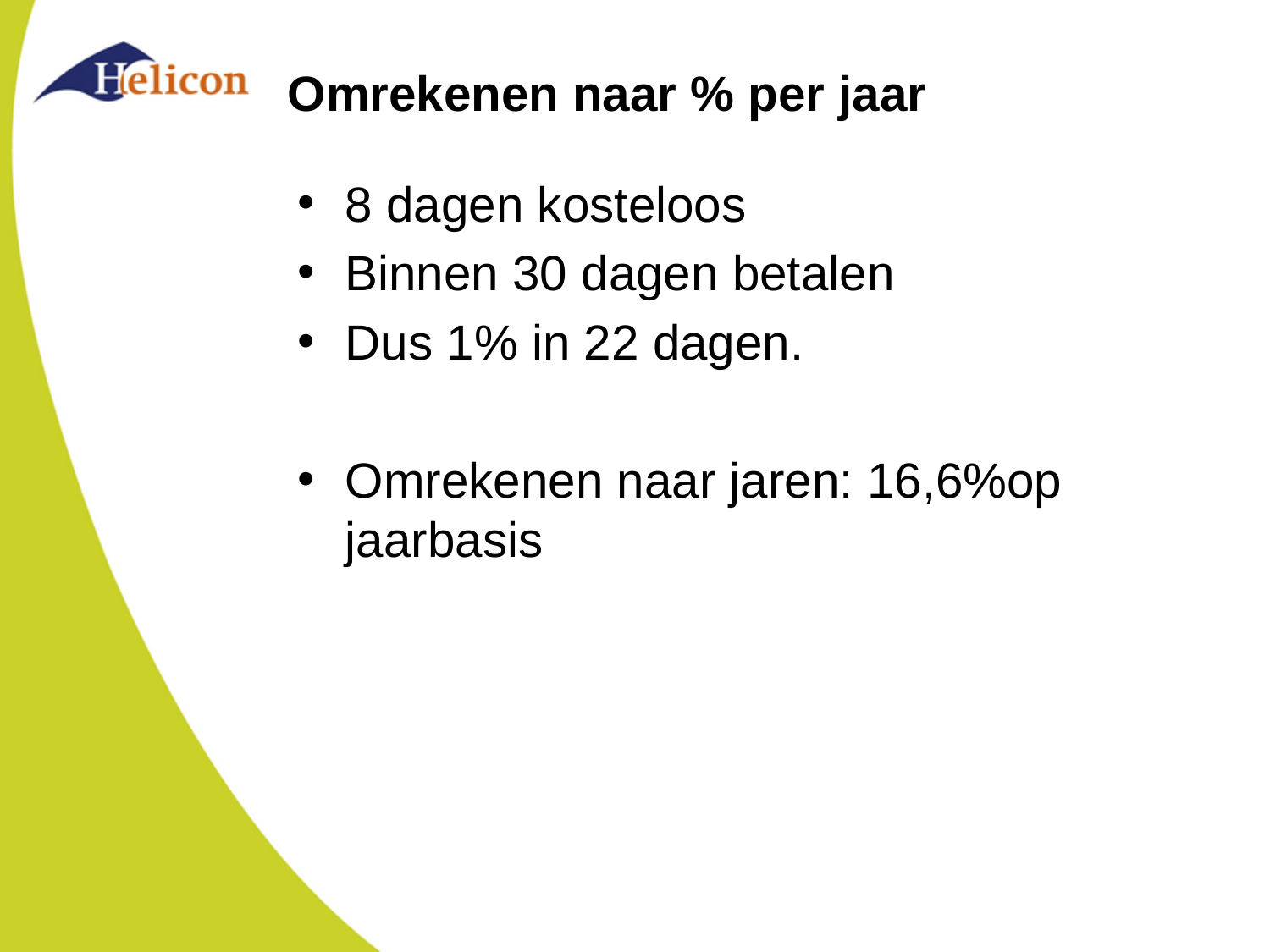

# Omrekenen naar % per jaar
8 dagen kosteloos
Binnen 30 dagen betalen
Dus 1% in 22 dagen.

Omrekenen naar jaren: 16,6%op jaarbasis